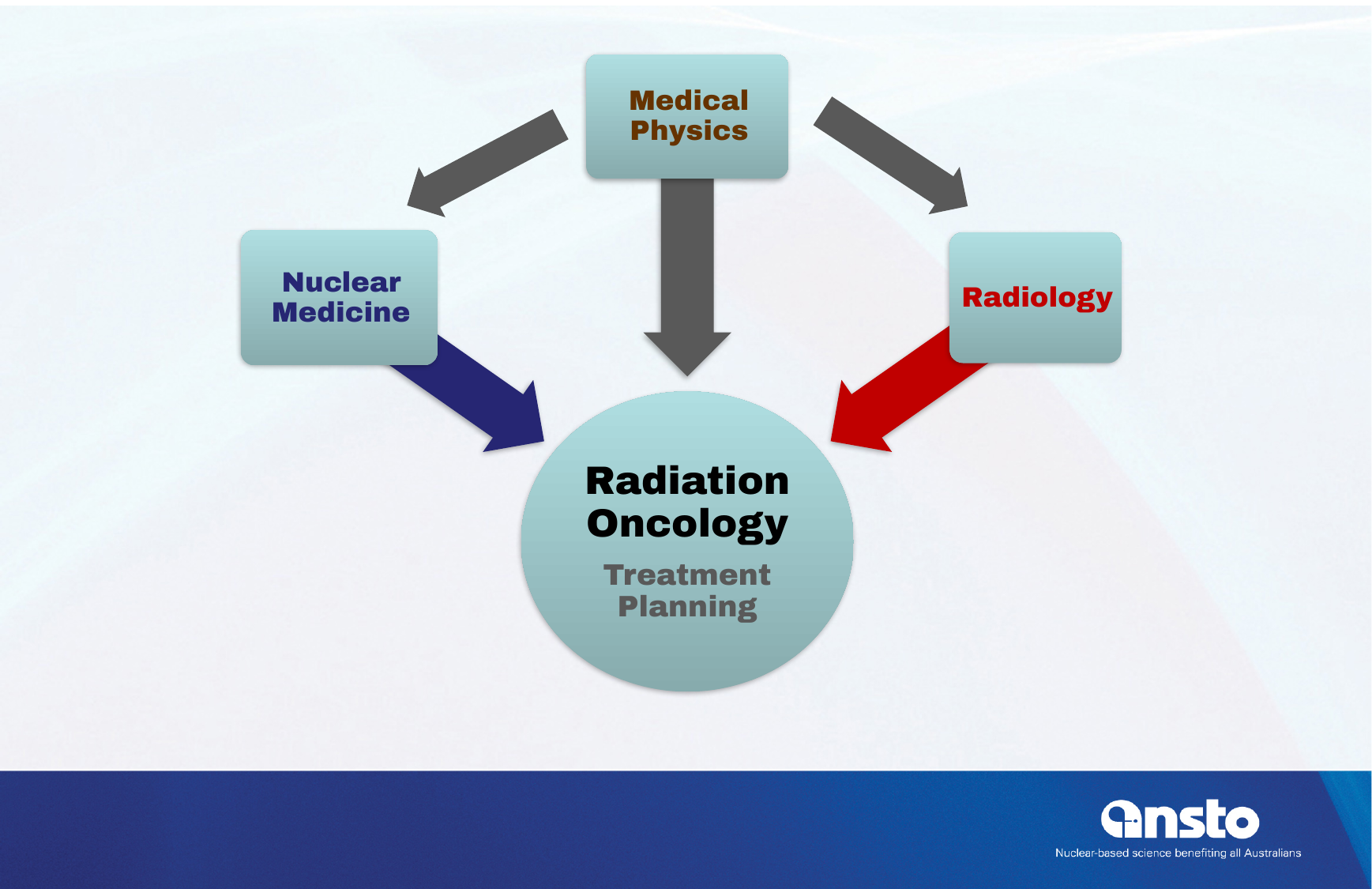

Radiation Oncology
Treatment Planning
Nuclear Medicine
Medical Physics
Radiology